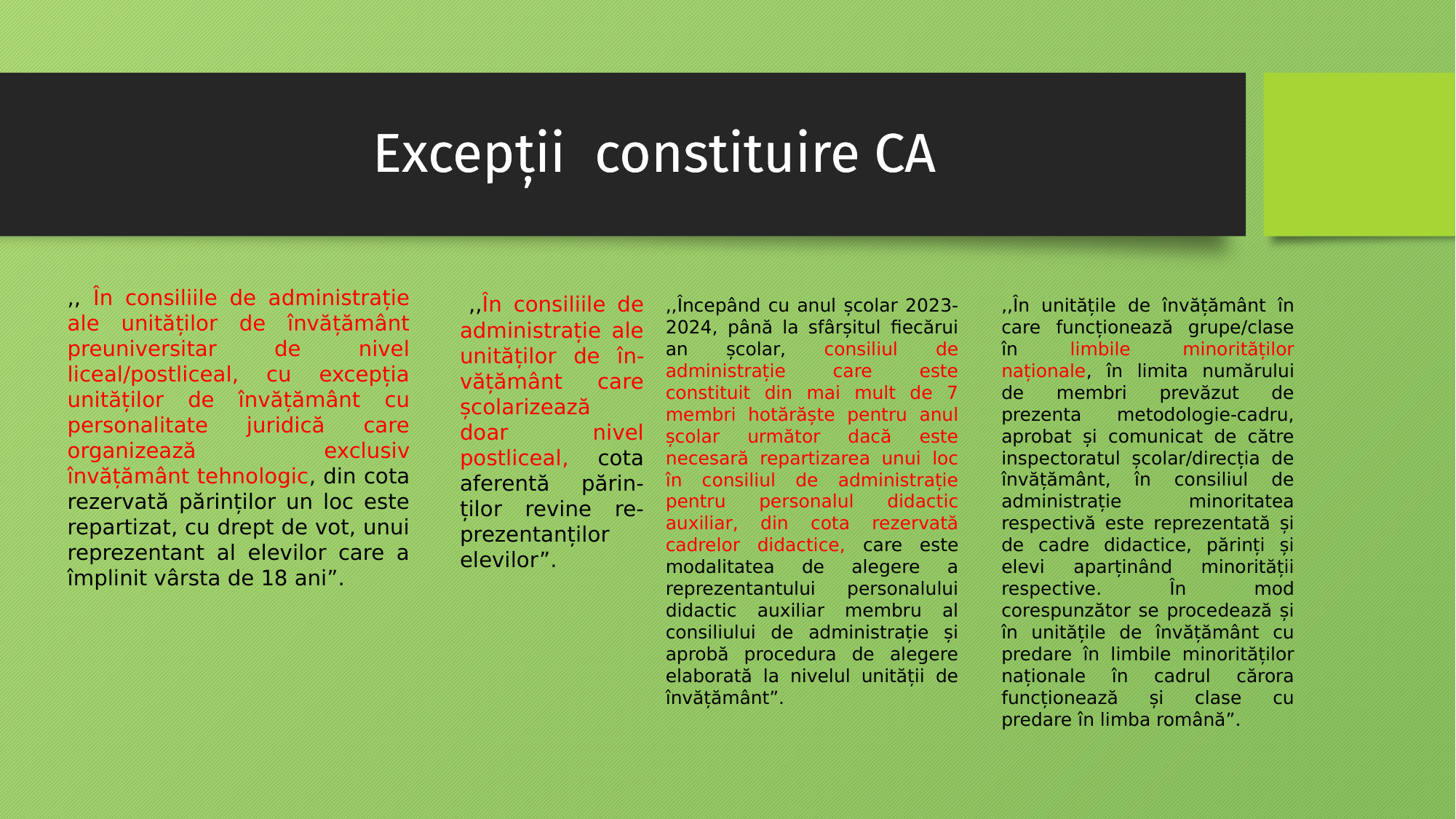

# Excepții  constituire CA
Excepții  constituire CA
,, În consiliile de administrație ale unităților de învățământ preuniversitar de nivel liceal/postliceal, cu excepția unităților de învățământ cu personalitate juridică care organizează exclusiv învățământ tehnologic, din cota rezervată părinților un loc este repartizat, cu drept de vot, unui reprezentant al elevilor care a împlinit vârsta de 18 ani”.
 ,,În consiliile de administrație ale unităților de în-vățământ care școlarizează doar nivel postliceal, cota aferentă părin-ților revine re-prezentanților elevilor”.
,,Începând cu anul școlar 2023-2024, până la sfârșitul fiecărui an școlar, consiliul de administrație care este constituit din mai mult de 7 membri hotărăște pentru anul școlar următor dacă este necesară repartizarea unui loc în consiliul de administrație pentru personalul didactic auxiliar, din cota rezervată cadrelor didactice, care este modalitatea de alegere a reprezentantului personalului didactic auxiliar membru al consiliului de administrație și aprobă procedura de alegere elaborată la nivelul unității de învățământ”.
,,În unitățile de învățământ în care funcționează grupe/clase în limbile minorităților naționale, în limita numărului de membri prevăzut de prezenta metodologie-cadru, aprobat și comunicat de către inspectoratul școlar/direcția de învățământ, în consiliul de administrație minoritatea respectivă este reprezentată și de cadre didactice, părinți și elevi aparținând minorității respective. În mod corespunzător se procedează și în unitățile de învățământ cu predare în limbile minorităților naționale în cadrul cărora funcționează și clase cu predare în limba română”.